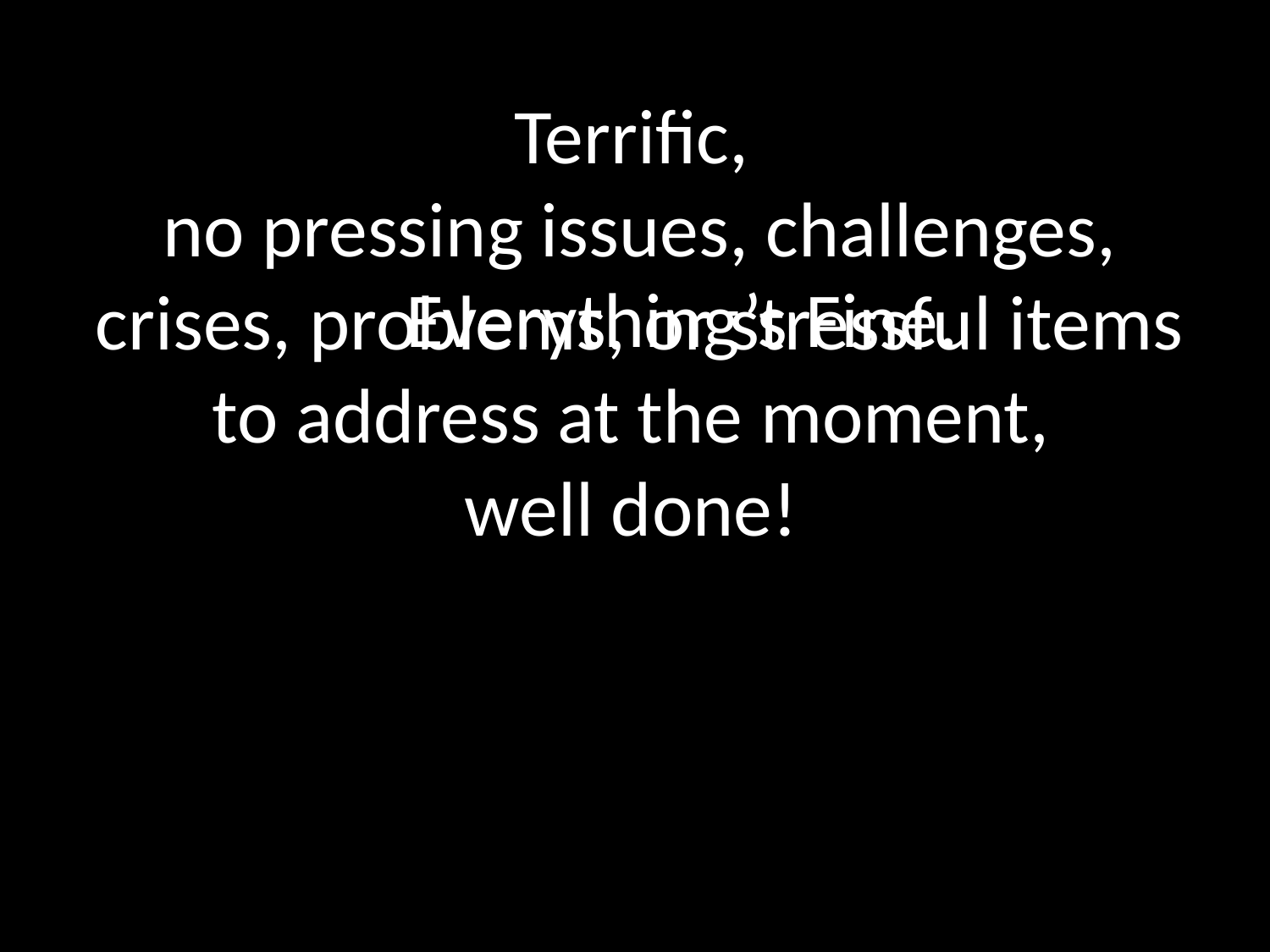

Terrific,
no pressing issues, challenges, crises, problems, or stressful items to address at the moment,
well done!
Everything’s Fine.